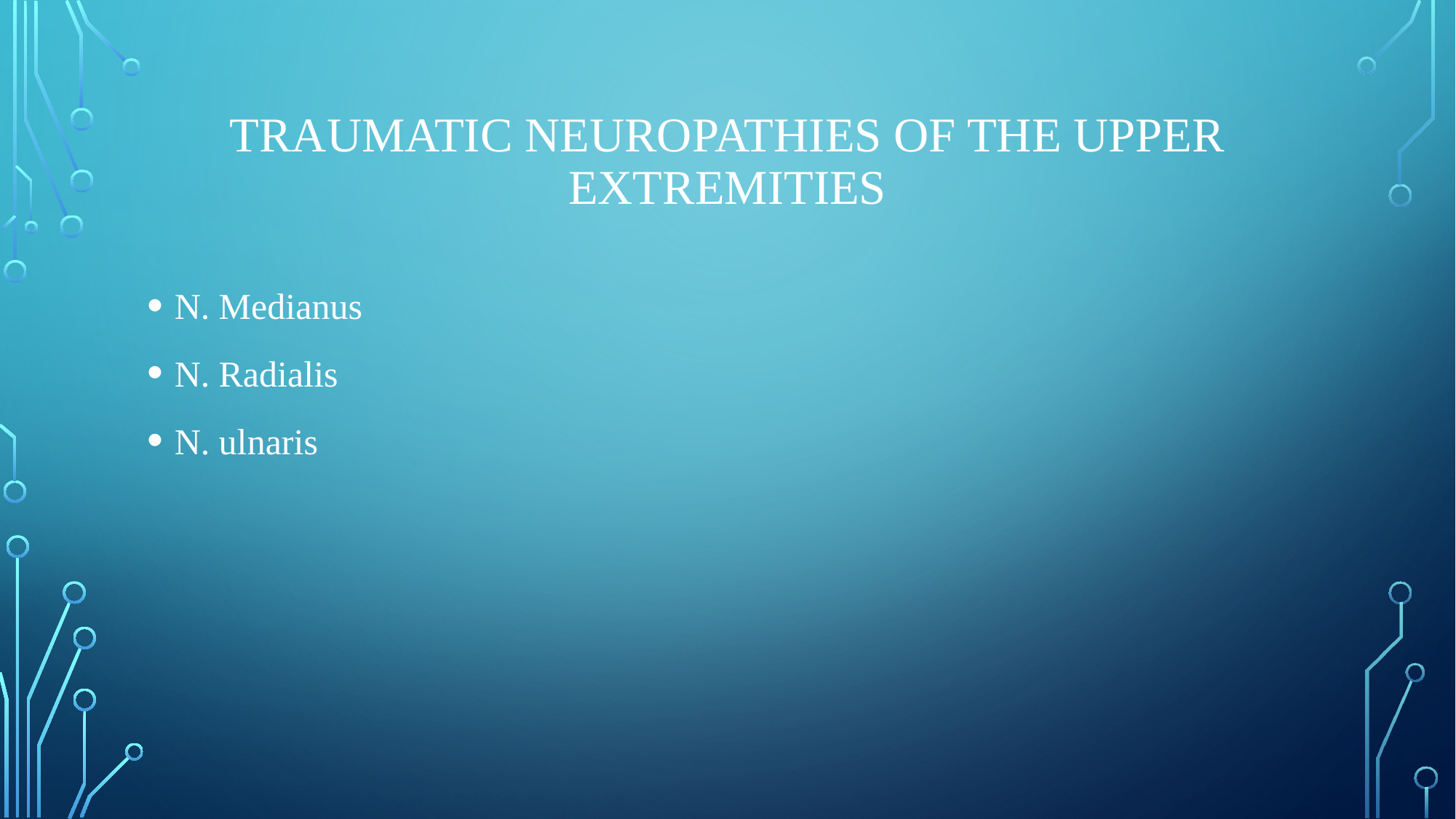

# Traumatic neuropathies of the upper extremities
N. Medianus
N. Radialis
N. ulnaris